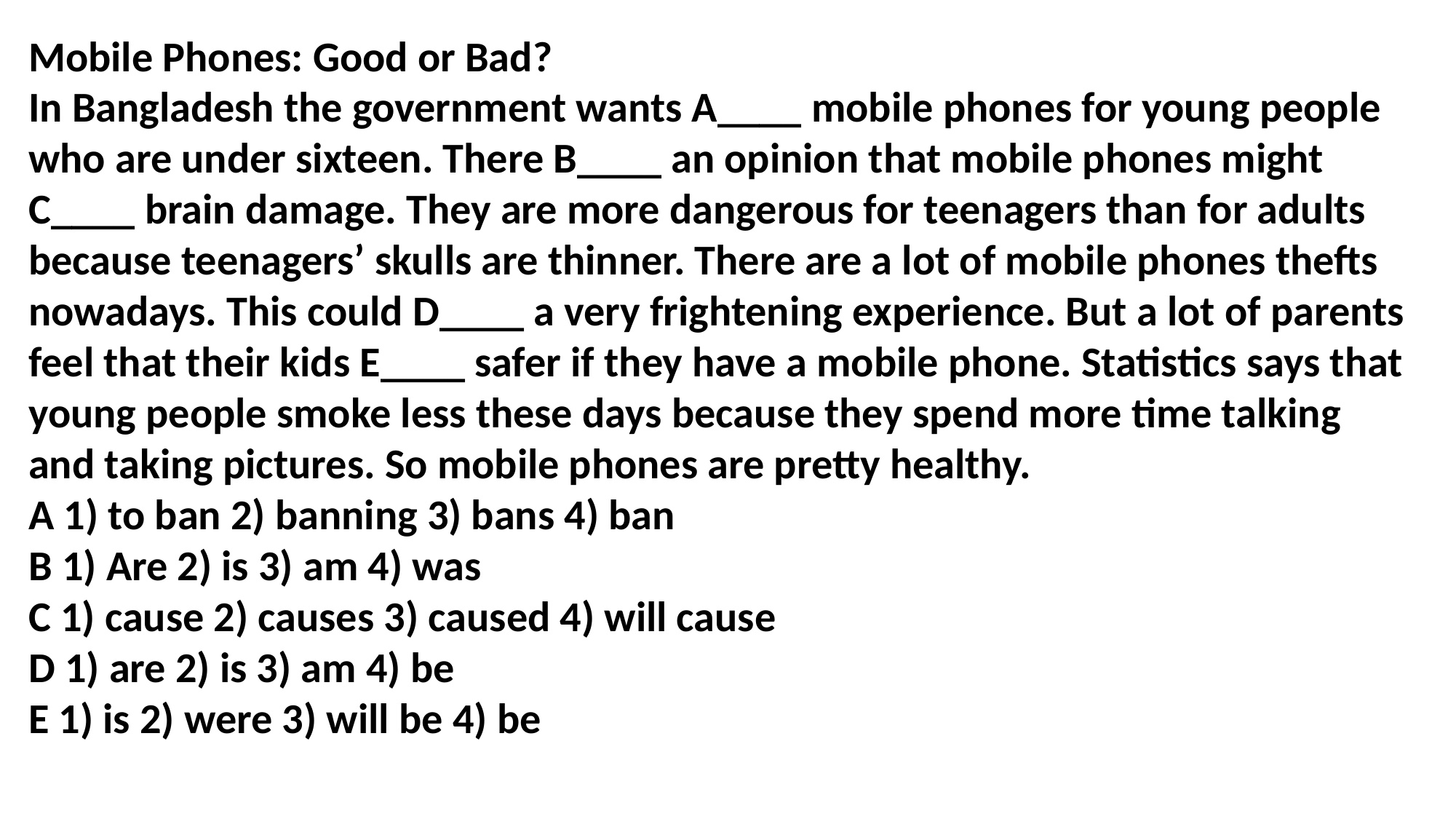

Mobile Phones: Good or Bad?
In Bangladesh the government wants A____ mobile phones for young people who are under sixteen. There B____ an opinion that mobile phones might C____ brain damage. They are more dangerous for teenagers than for adults because teenagers’ skulls are thinner. There are a lot of mobile phones thefts nowadays. This could D____ a very frightening experience. But a lot of parents feel that their kids E____ safer if they have a mobile phone. Statistics says that young people smoke less these days because they spend more time talking and taking pictures. So mobile phones are pretty healthy.
A 1) to ban 2) banning 3) bans 4) ban
B 1) Are 2) is 3) am 4) was
C 1) cause 2) causes 3) caused 4) will cause
D 1) are 2) is 3) am 4) be
E 1) is 2) were 3) will be 4) be